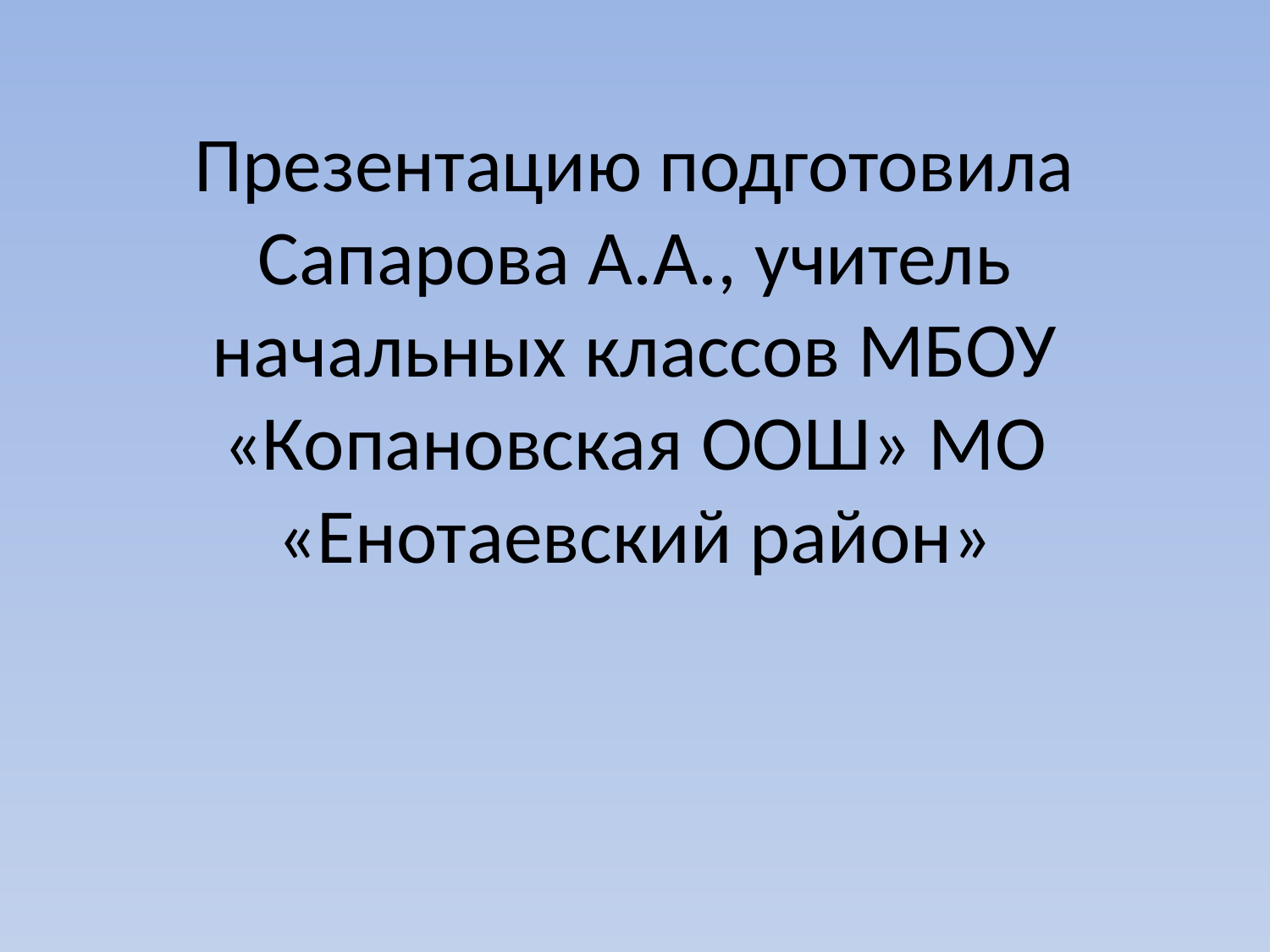

# Презентацию подготовила Сапарова А.А., учитель начальных классов МБОУ «Копановская ООШ» МО «Енотаевский район»